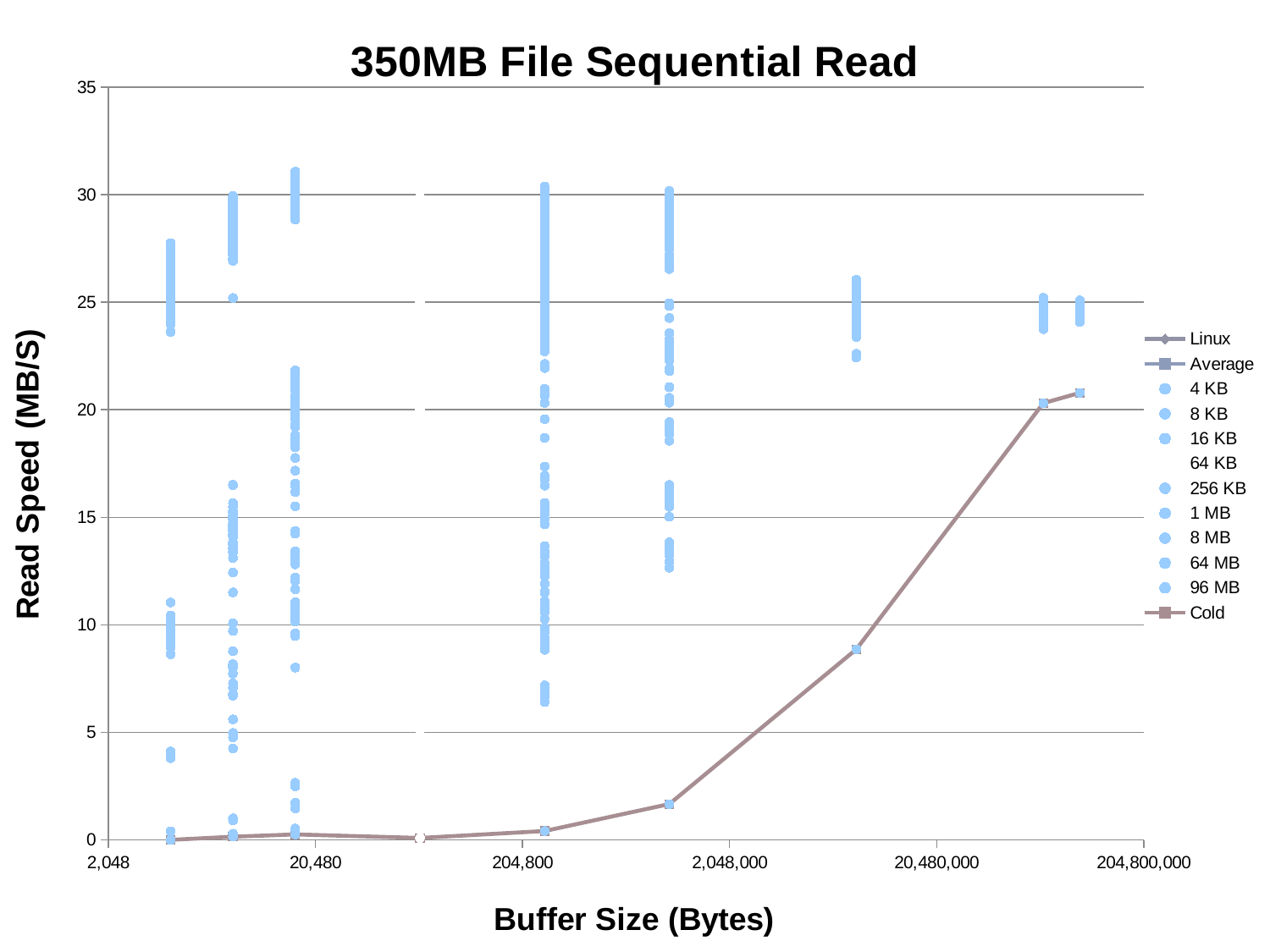

### Chart: 350MB File Sequential Read

| Category |  |  |  |  |  |  |  |  |  |  |  | Cold |
|---|---|---|---|---|---|---|---|---|---|---|---|---|